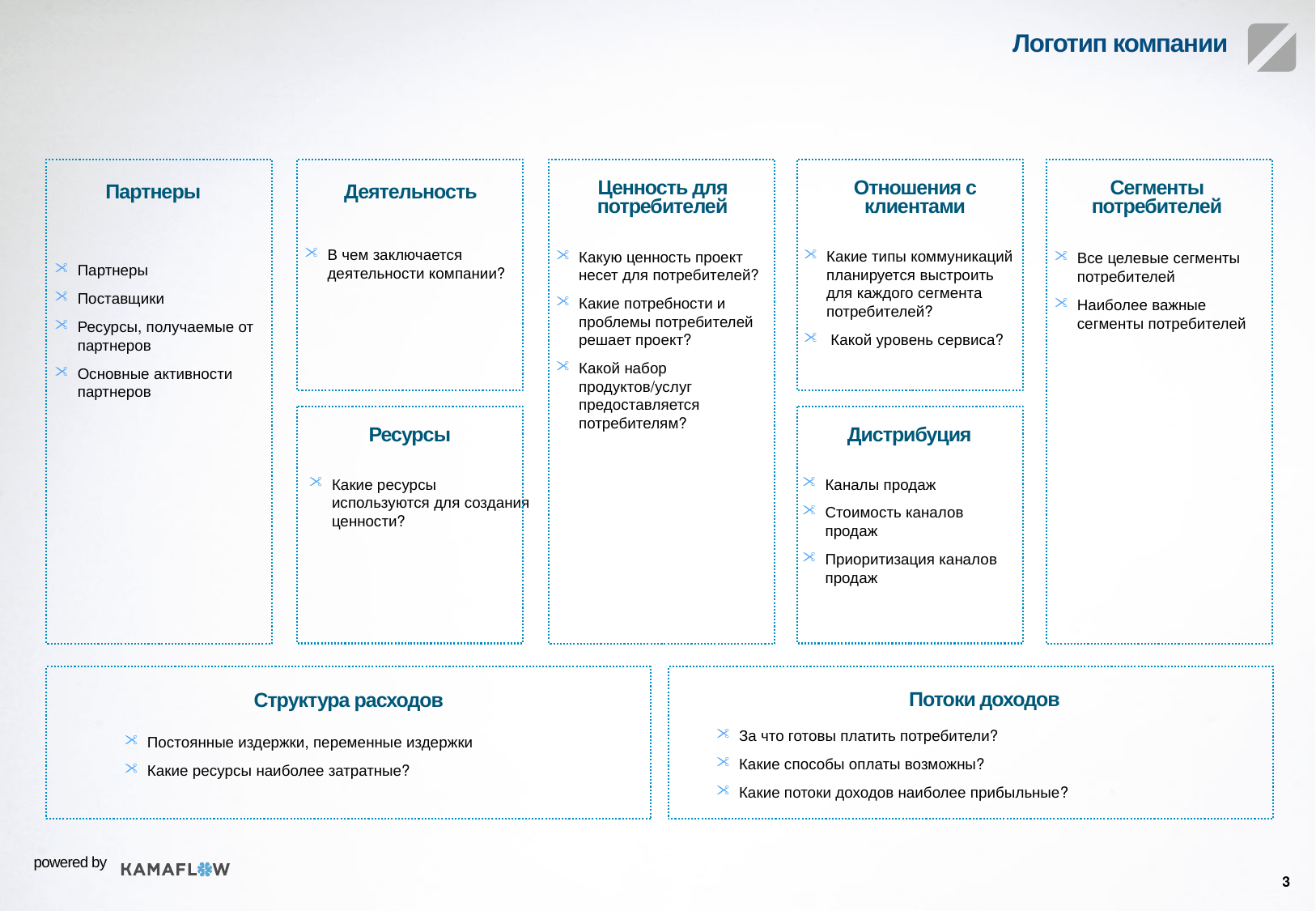

Партнеры
Деятельность
Ценность для потребителей
Отношения с клиентами
Сегменты потребителей
В чем заключается деятельности компании?
Какие типы коммуникаций планируется выстроить для каждого сегмента потребителей?
 Какой уровень сервиса?
Какую ценность проект несет для потребителей?
Какие потребности и проблемы потребителей решает проект?
Какой набор продуктов/услуг предоставляется потребителям?
Все целевые сегменты потребителей
Наиболее важные сегменты потребителей
Партнеры
Поставщики
Ресурсы, получаемые от партнеров
Основные активности партнеров

Дистрибуция
Ресурсы
Каналы продаж
Стоимость каналов продаж
Приоритизация каналов продаж
Какие ресурсы используются для создания ценности?

Потоки доходов
Структура расходов
За что готовы платить потребители?
Какие способы оплаты возможны?
Какие потоки доходов наиболее прибыльные?
Постоянные издержки, переменные издержки
Какие ресурсы наиболее затратные?
3